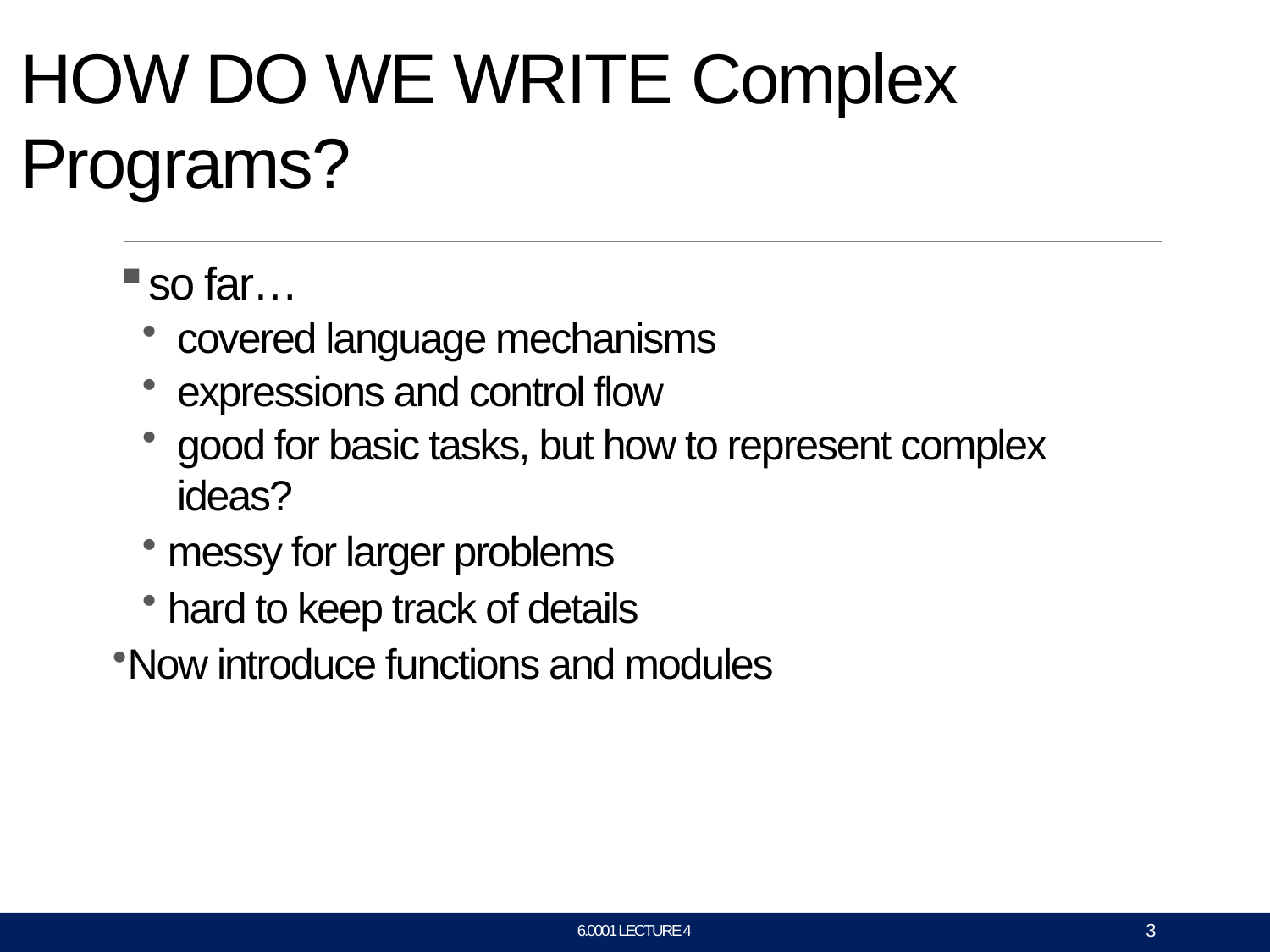

# HOW DO WE WRITE Complex Programs?

so far…
covered language mechanisms
expressions and control flow
good for basic tasks, but how to represent complex ideas?
messy for larger problems
hard to keep track of details
Now introduce functions and modules
3
6.0001 LECTURE 4